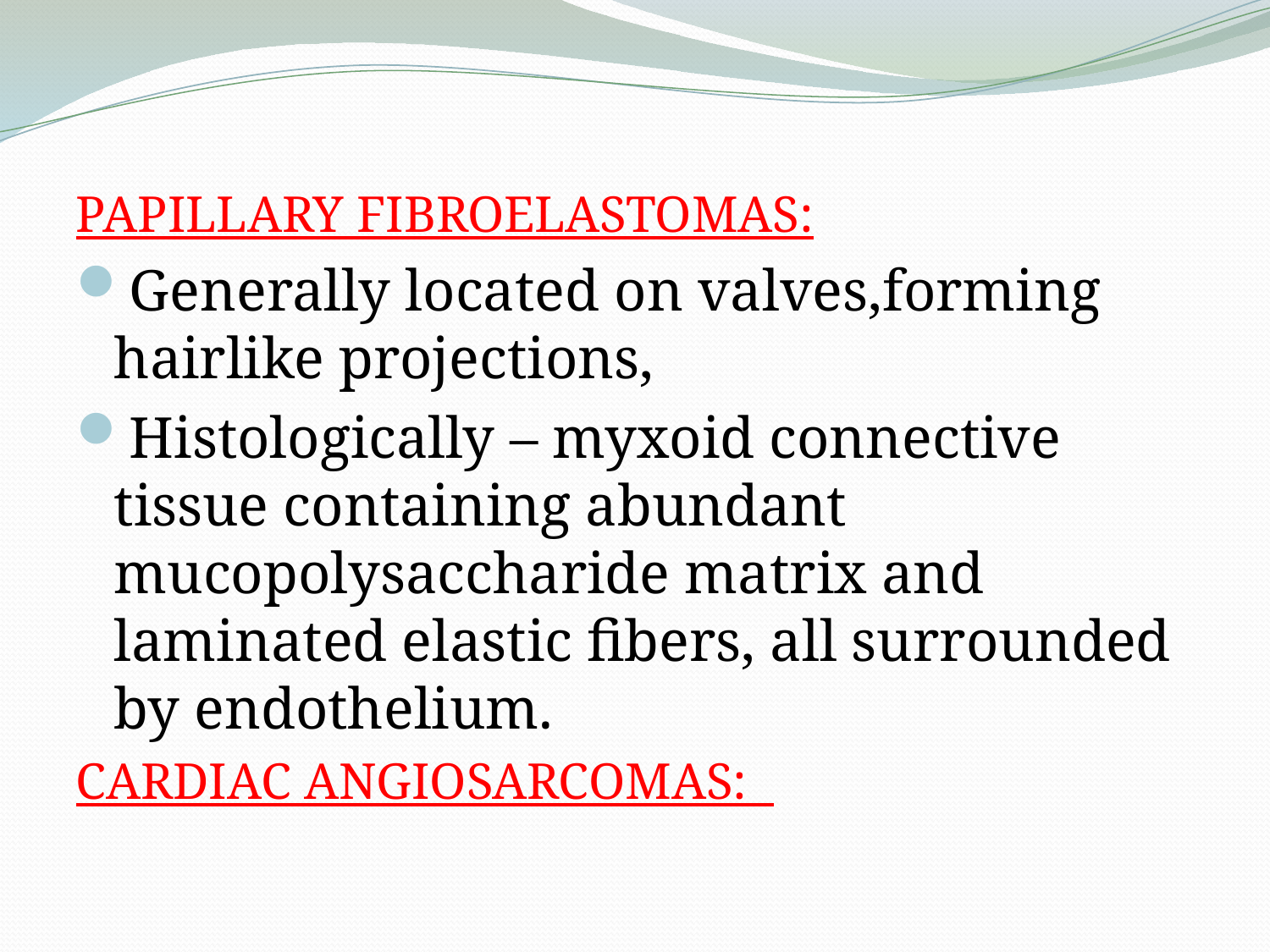

PAPILLARY FIBROELASTOMAS:
Generally located on valves,forming hairlike projections,
Histologically – myxoid connective tissue containing abundant mucopolysaccharide matrix and laminated elastic fibers, all surrounded by endothelium.
CARDIAC ANGIOSARCOMAS: